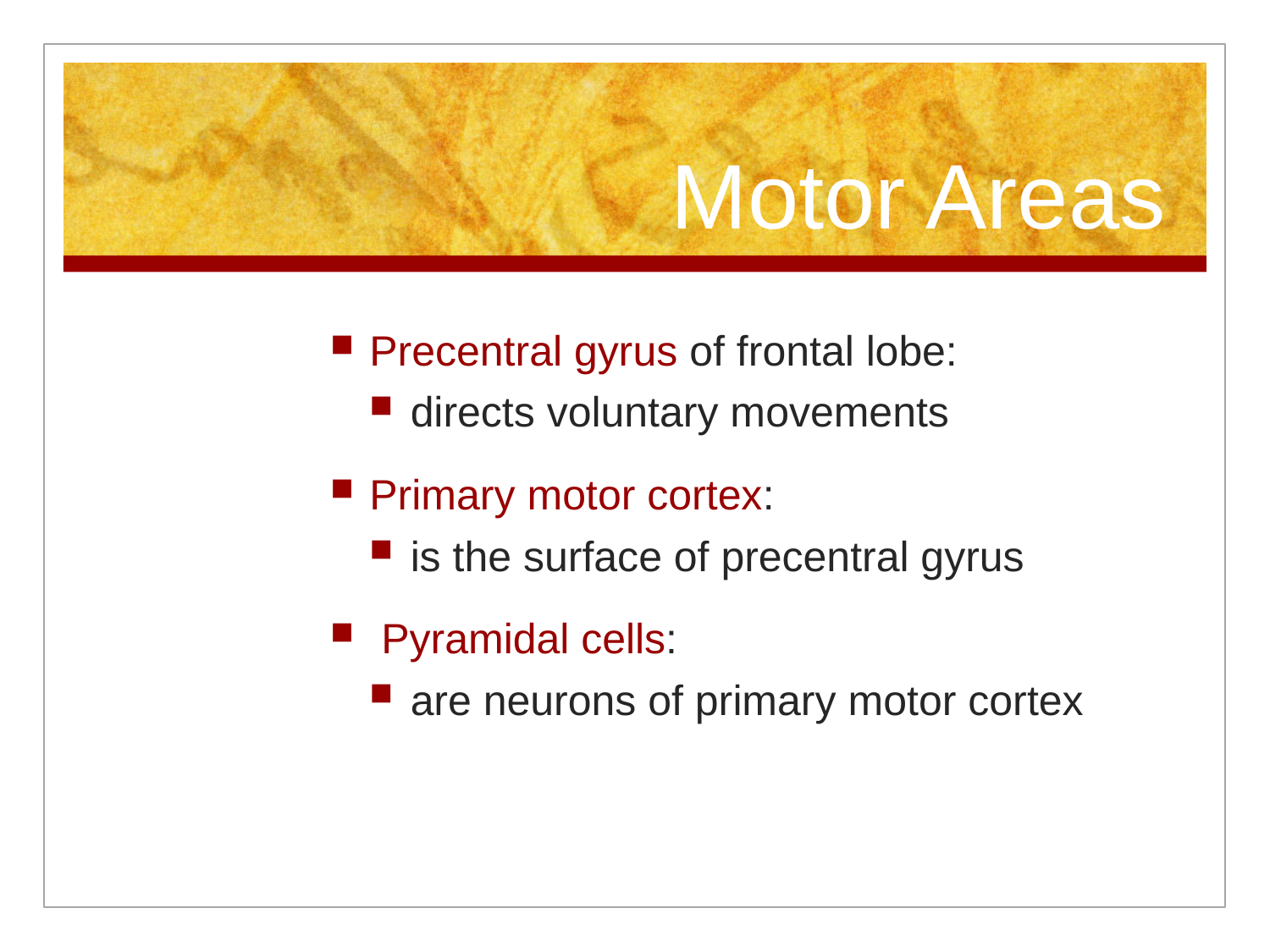

# Motor Areas
Precentral gyrus of frontal lobe:
directs voluntary movements
Primary motor cortex:
is the surface of precentral gyrus
 Pyramidal cells:
are neurons of primary motor cortex